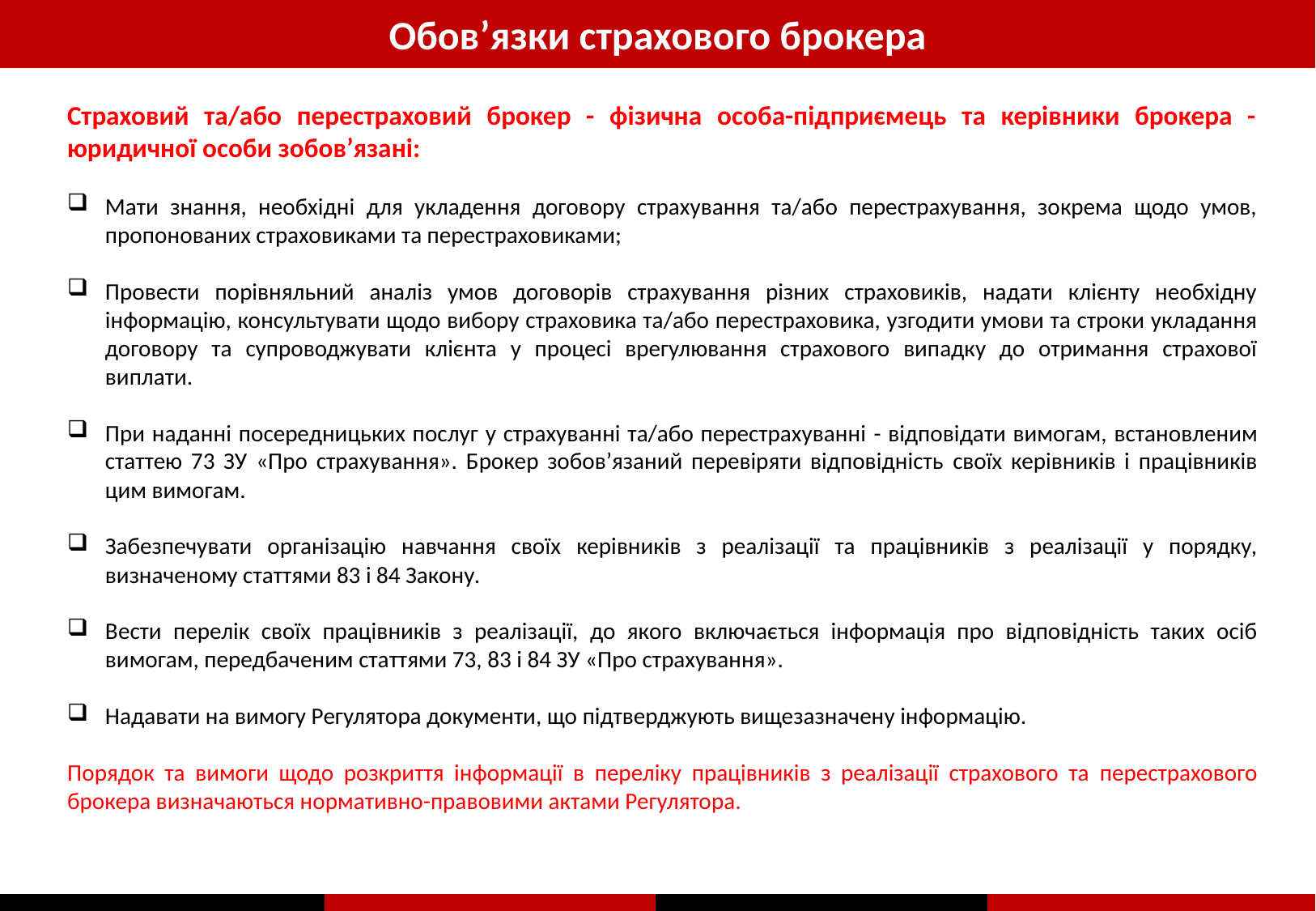

Обов’язки страхового брокера
Страховий та/або перестраховий брокер - фізична особа-підприємець та керівники брокера - юридичної особи зобов’язані:

Мати знання, необхідні для укладення договору страхування та/або перестрахування, зокрема щодо умов, пропонованих страховиками та перестраховиками;

Провести порівняльний аналіз умов договорів страхування різних страховиків, надати клієнту необхідну інформацію, консультувати щодо вибору страховика та/або перестраховика, узгодити умови та строки укладання договору та супроводжувати клієнта у процесі врегулювання страхового випадку до отримання страхової виплати.

При наданні посередницьких послуг у страхуванні та/або перестрахуванні - відповідати вимогам, встановленим статтею 73 ЗУ «Про страхування». Брокер зобов’язаний перевіряти відповідність своїх керівників і працівників цим вимогам.

Забезпечувати організацію навчання своїх керівників з реалізації та працівників з реалізації у порядку, визначеному статтями 83 і 84 Закону.

Вести перелік своїх працівників з реалізації, до якого включається інформація про відповідність таких осіб вимогам, передбаченим статтями 73, 83 і 84 ЗУ «Про страхування».

Надавати на вимогу Регулятора документи, що підтверджують вищезазначену інформацію.

Порядок та вимоги щодо розкриття інформації в переліку працівників з реалізації страхового та перестрахового брокера визначаються нормативно-правовими актами Регулятора.